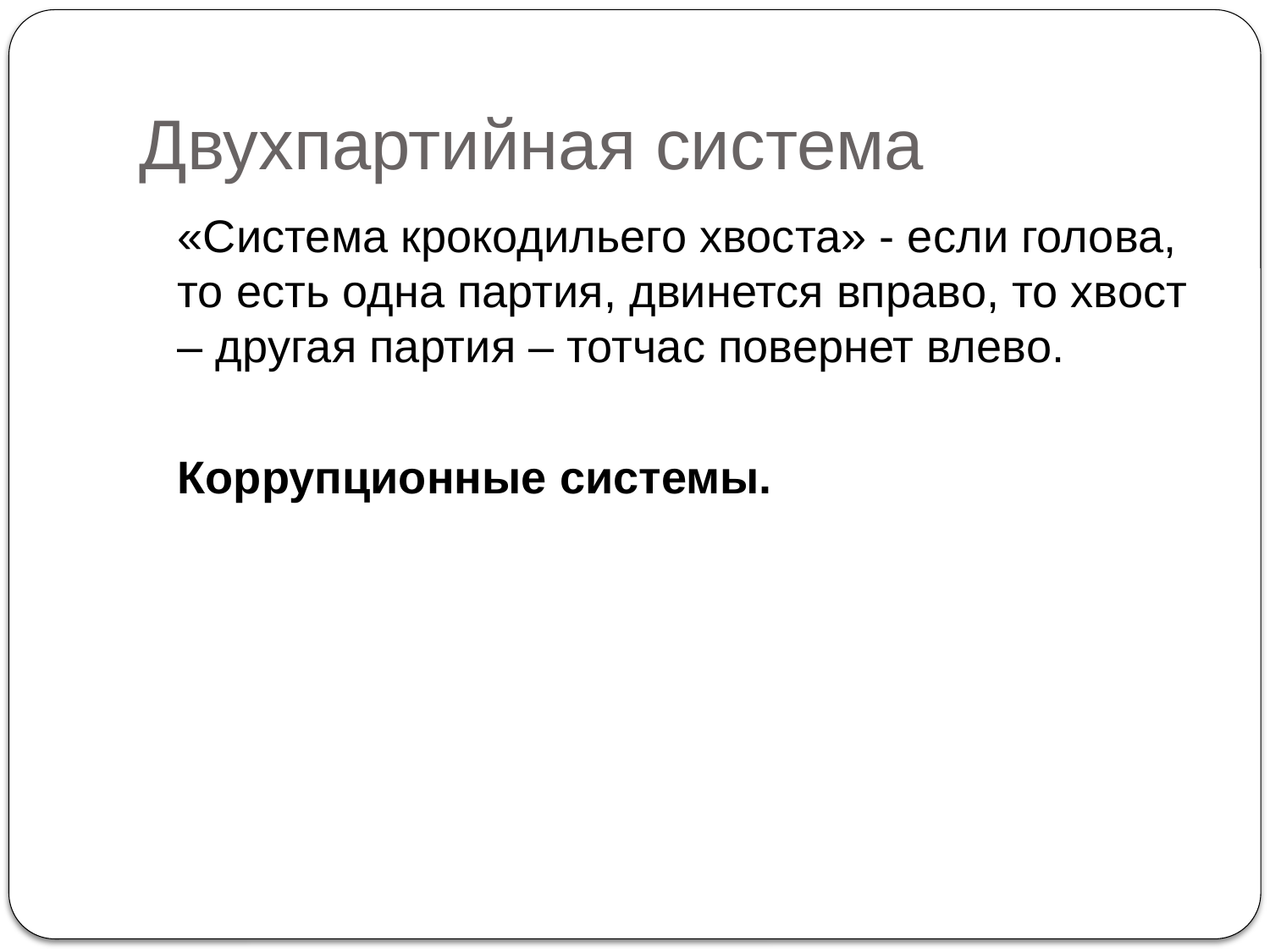

# Двухпартийная система
	«Система крокодильего хвоста» - если голова, то есть одна партия, двинется вправо, то хвост – другая партия – тотчас повернет влево.

	Коррупционные системы.